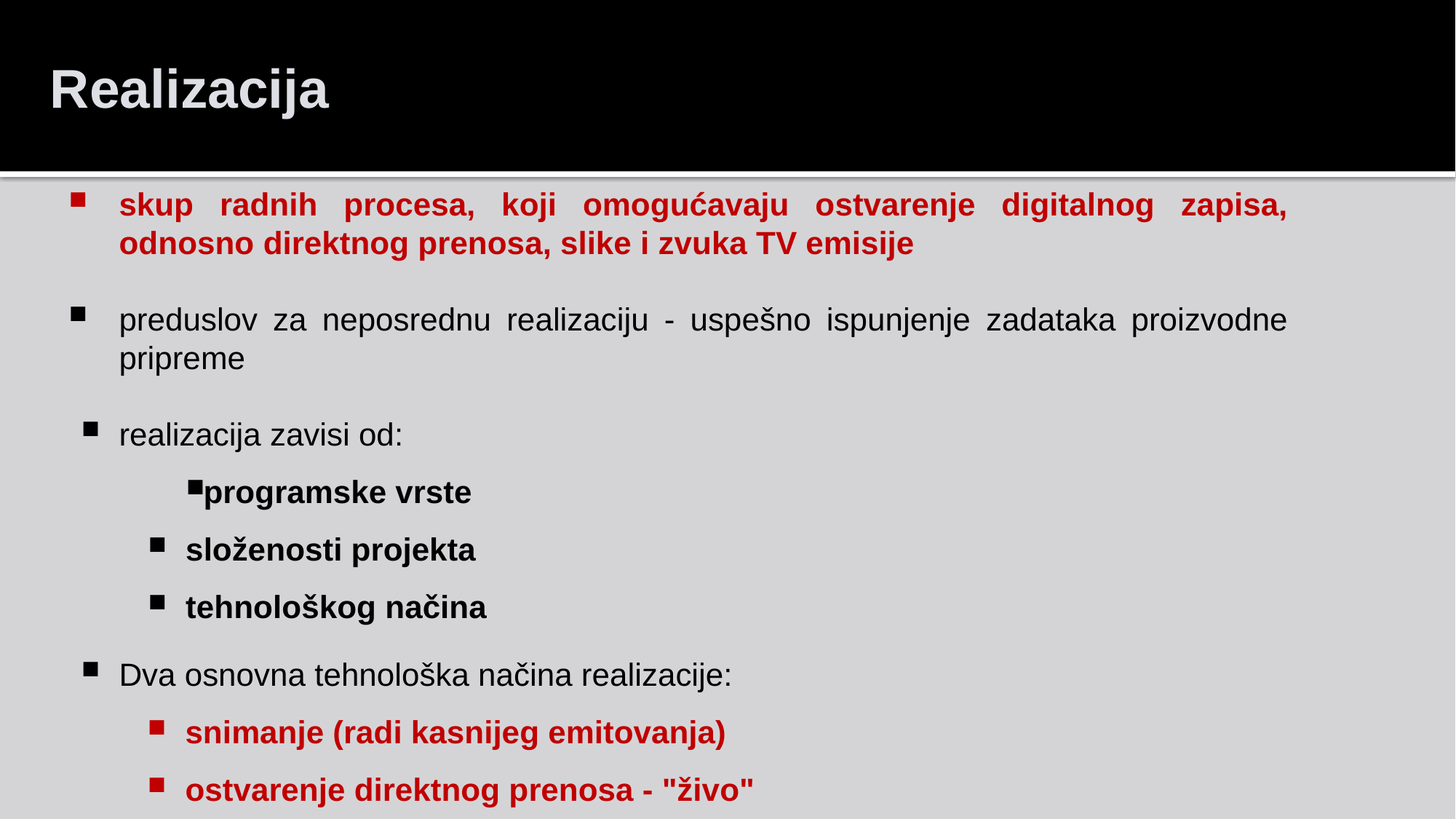

Realizacija
skup radnih procesa, koji omogućavaju ostvarenje digitalnog zapisa, odnosno direktnog prenosa, slike i zvuka TV emisije

preduslov za neposrednu realizaciju - uspešno ispunjenje zadataka proizvodne pripreme

realizacija zavisi od:

programske vrste
složenosti projekta
tehnološkog načina

Dva osnovna tehnološka načina realizacije:
snimanje (radi kasnijeg emitovanja)
ostvarenje direktnog prenosa - "živo"